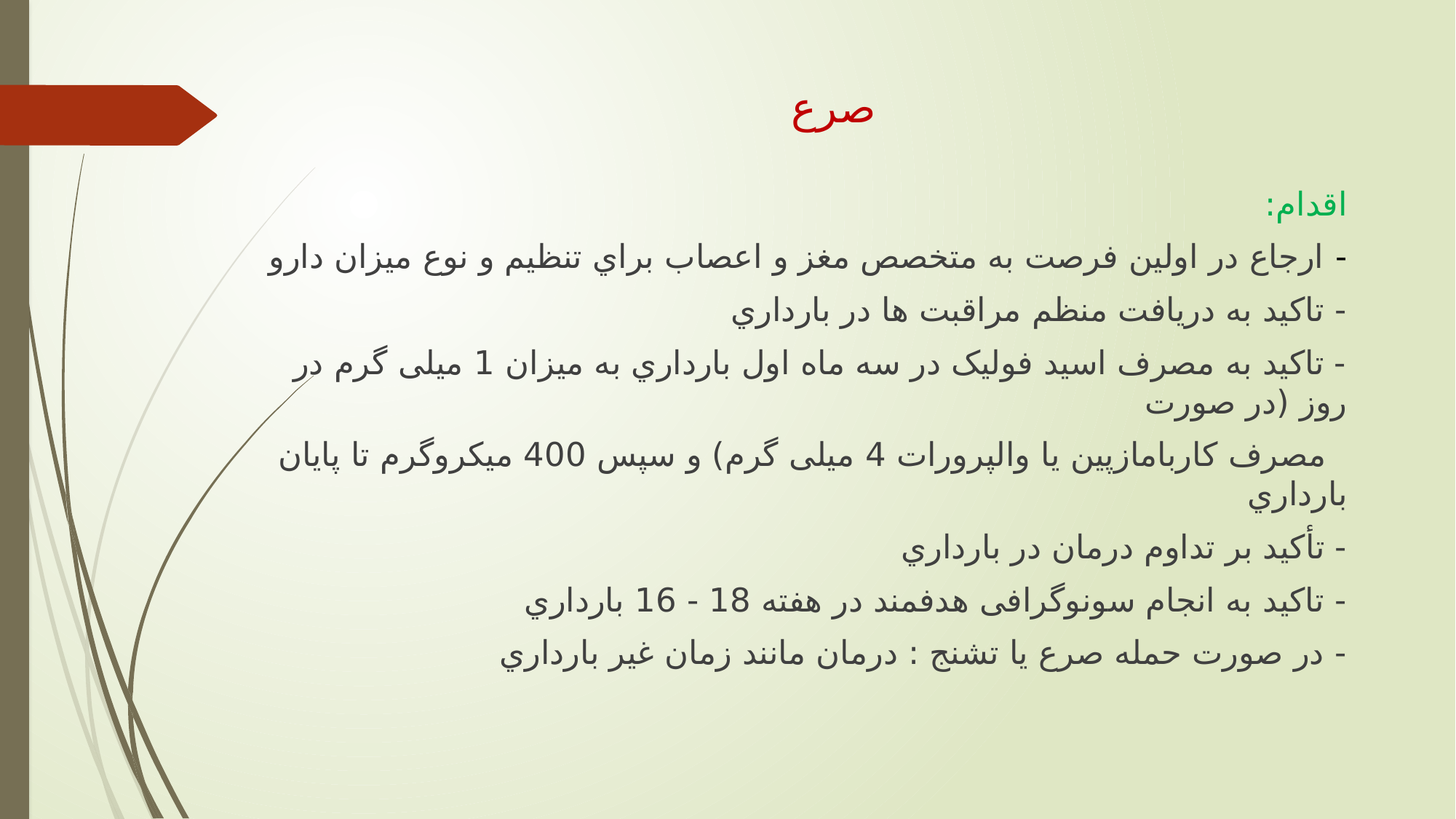

# صرع
اقدام:
- ارجاع در اولین فرصت به متخصص مغز و اعصاب براي تنظیم و نوع میزان دارو
- تاكید به دريافت منظم مراقبت ها در بارداري
- تاكید به مصرف اسید فولیک در سه ماه اول بارداري به میزان 1 میلی گرم در روز (در صورت
  مصرف كاربامازپین يا والپرورات 4 میلی گرم) و سپس 400 میكروگرم تا پايان بارداري
- تأكید بر تداوم درمان در بارداري
- تاكید به انجام سونوگرافی هدفمند در هفته 18 - 16 بارداري
- در صورت حمله صرع يا تشنج : درمان مانند زمان غیر بارداري